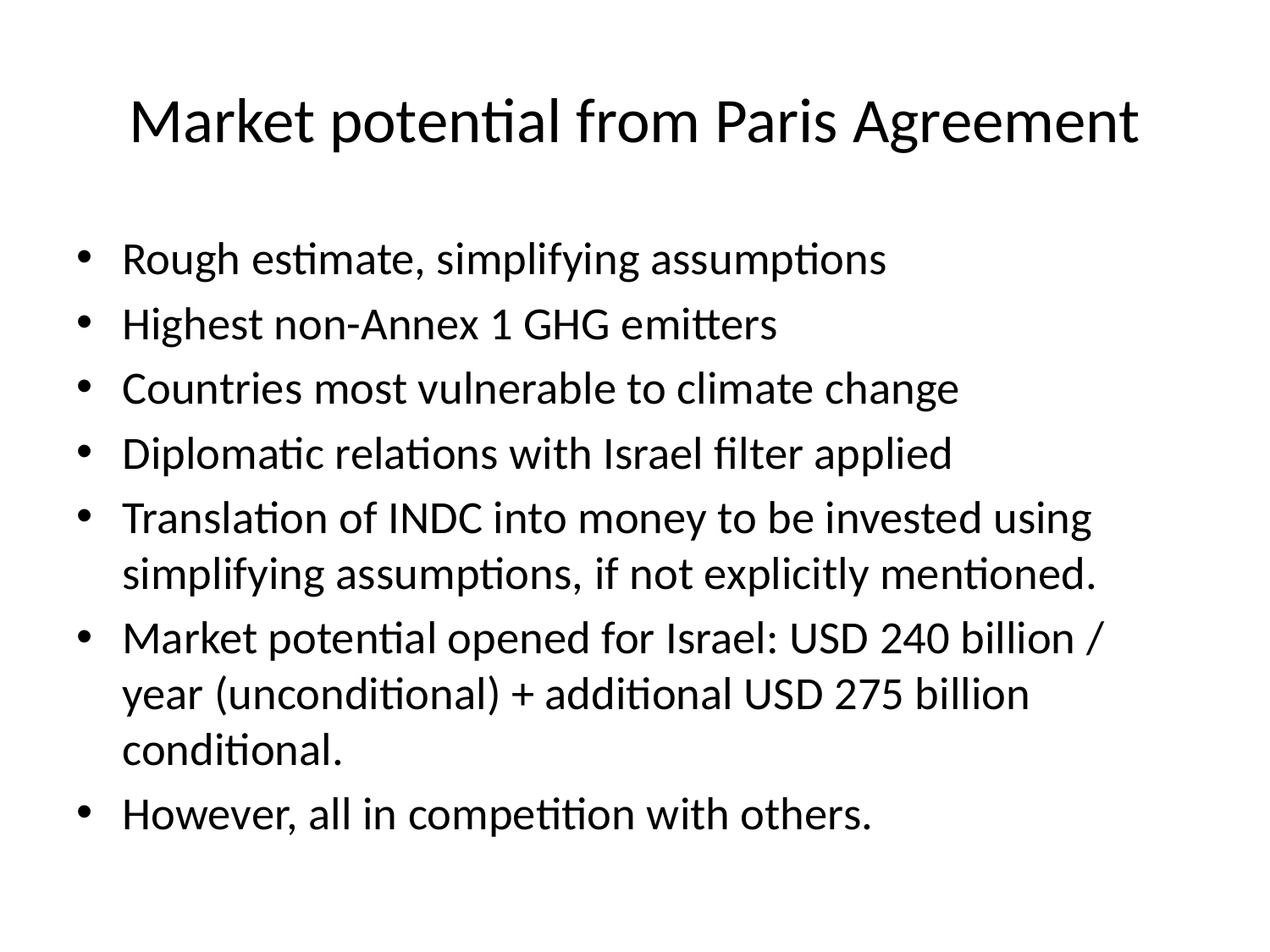

# Market potential from Paris Agreement
Rough estimate, simplifying assumptions
Highest non-Annex 1 GHG emitters
Countries most vulnerable to climate change
Diplomatic relations with Israel filter applied
Translation of INDC into money to be invested using simplifying assumptions, if not explicitly mentioned.
Market potential opened for Israel: USD 240 billion / year (unconditional) + additional USD 275 billion conditional.
However, all in competition with others.